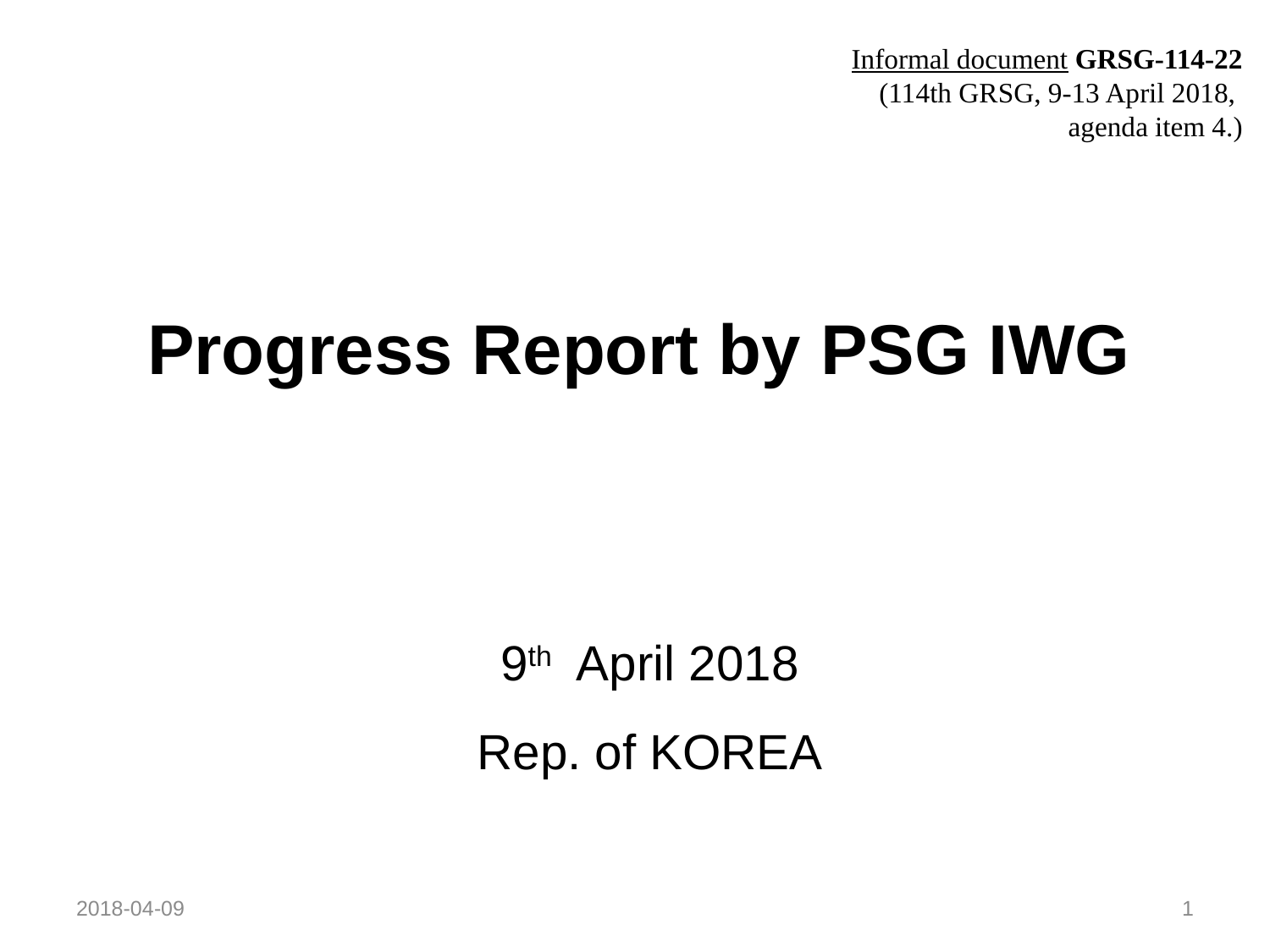

Informal document GRSG-114-22
(114th GRSG, 9-13 April 2018,
agenda item 4.)

Progress Report by PSG IWG
9th  April 2018
Rep. of KOREA
2018-04-09
1